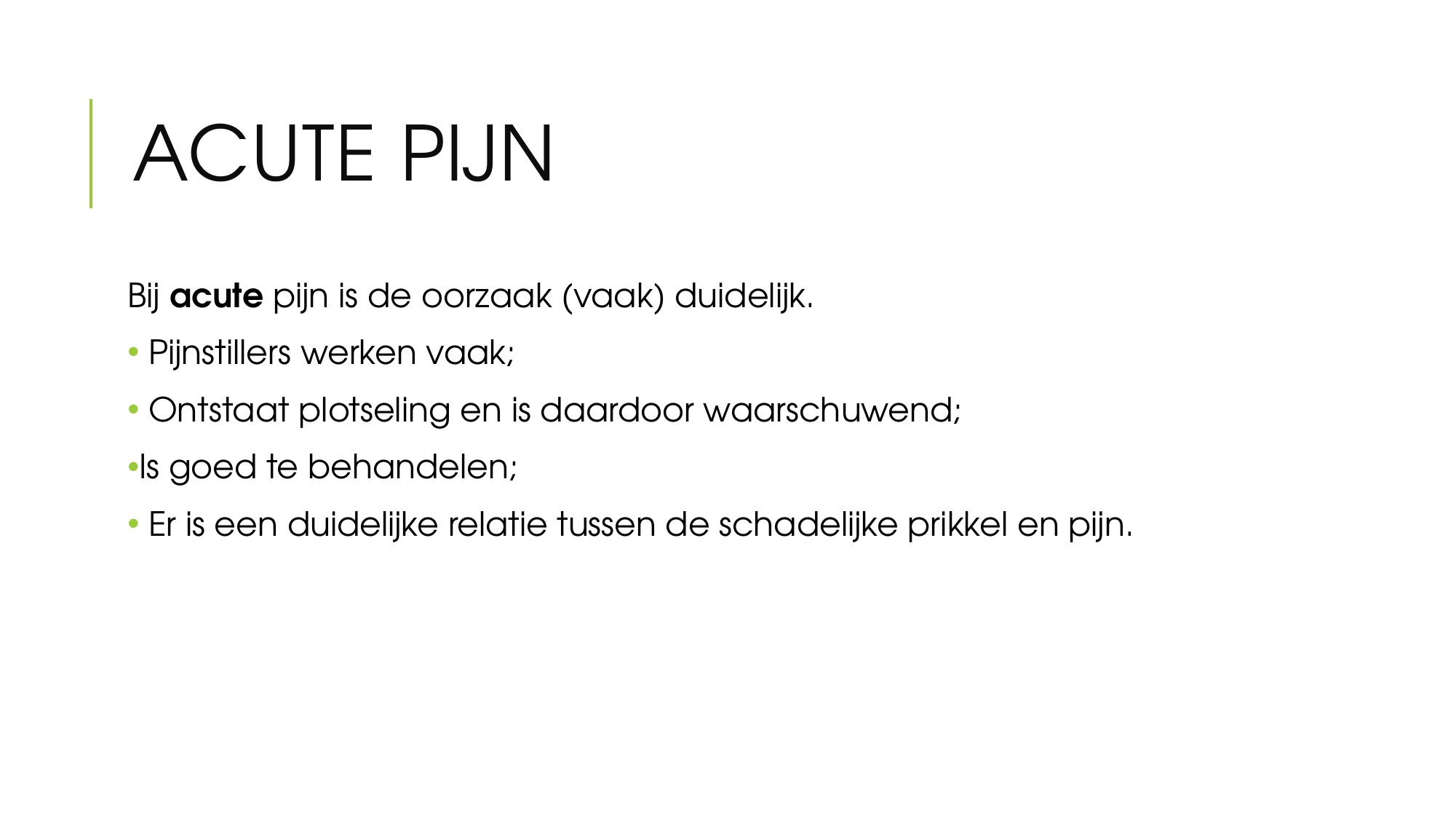

# Acute pijn
Bij acute pijn is de oorzaak (vaak) duidelijk.
 Pijnstillers werken vaak;
 Ontstaat plotseling en is daardoor waarschuwend;
Is goed te behandelen;
 Er is een duidelijke relatie tussen de schadelijke prikkel en pijn.